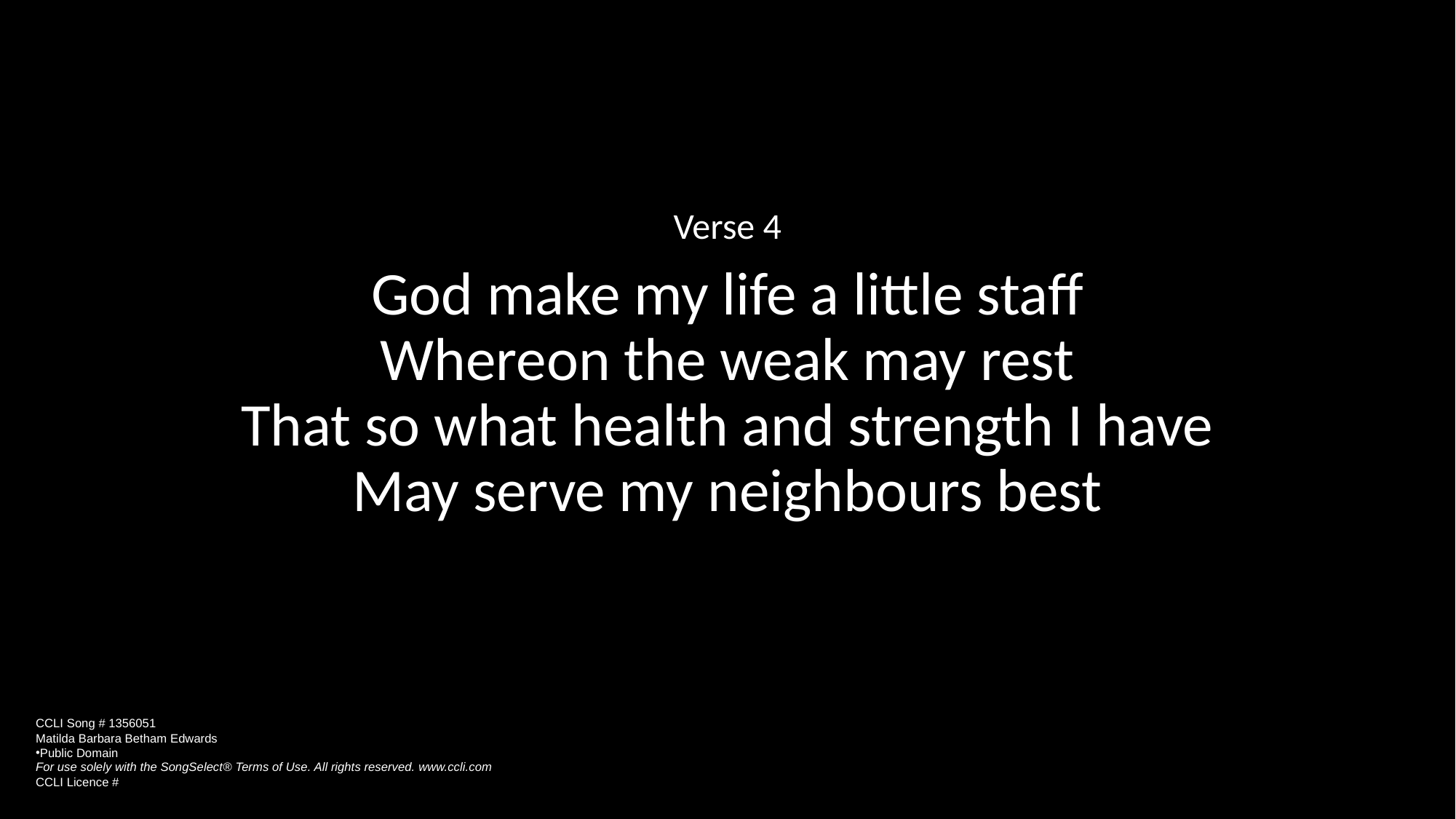

Verse 4
God make my life a little staff
Whereon the weak may rest
That so what health and strength I have
May serve my neighbours best

CCLI Song # 1356051
Matilda Barbara Betham Edwards
Public Domain
For use solely with the SongSelect® Terms of Use. All rights reserved. www.ccli.com
CCLI Licence #